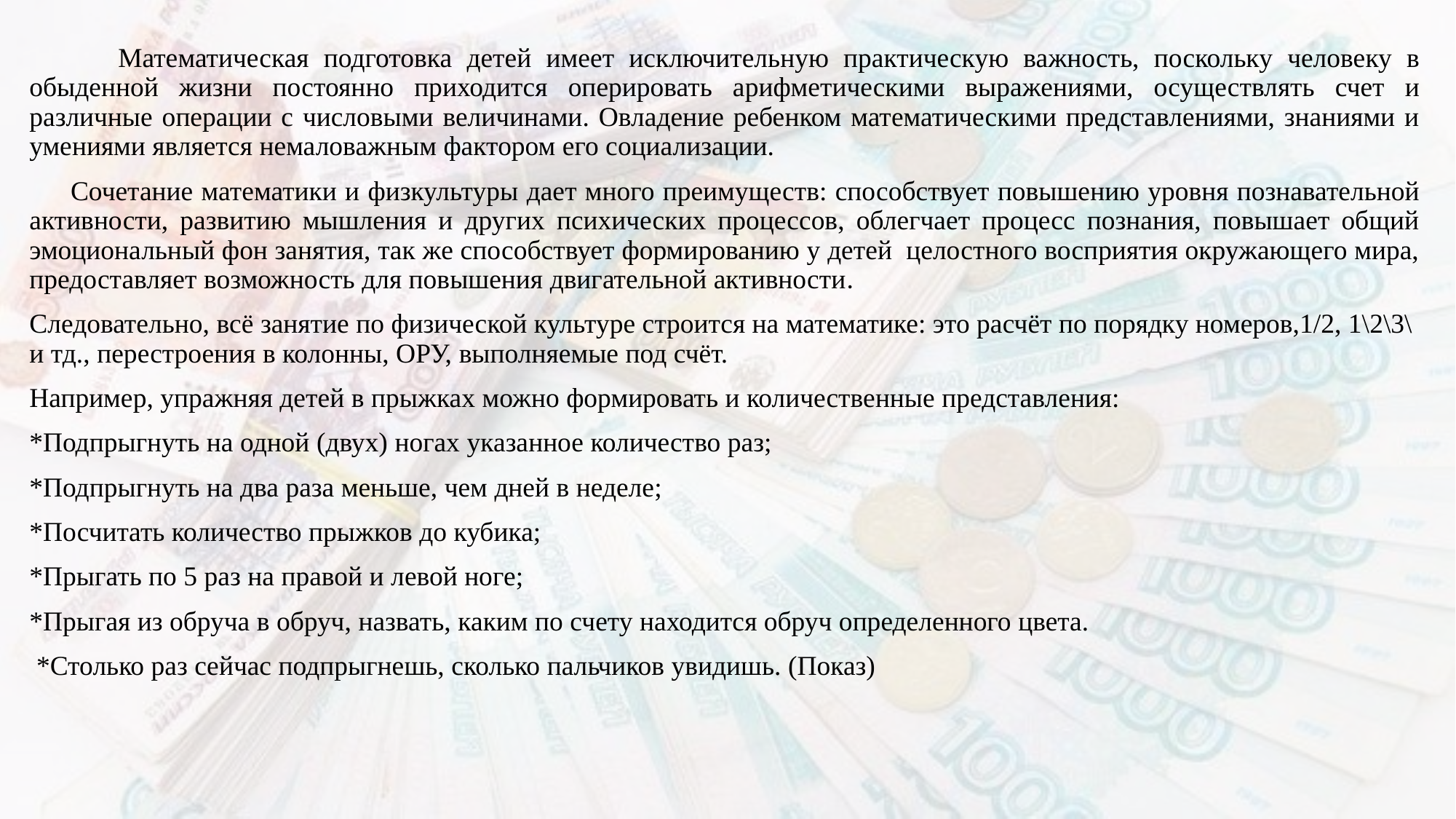

Математическая подготовка детей имеет исключительную практическую важность, поскольку человеку в обыденной жизни постоянно приходится оперировать арифметическими выражениями, осуществлять счет и различные операции с числовыми величинами. Овладение ребенком математическими представлениями, знаниями и умениями является немаловажным фактором его социализации.
     Сочетание математики и физкультуры дает много преимуществ: способствует повышению уровня познавательной активности, развитию мышления и других психических процессов, облегчает процесс познания, повышает общий эмоциональный фон занятия, так же способствует формированию у детей  целостного восприятия окружающего мира, предоставляет возможность для повышения двигательной активности.
Следовательно, всё занятие по физической культуре строится на математике: это расчёт по порядку номеров,1/2, 1\2\3\ и тд., перестроения в колонны, ОРУ, выполняемые под счёт.
Например, упражняя детей в прыжках можно формировать и количественные представления:
*Подпрыгнуть на одной (двух) ногах указанное количество раз;
*Подпрыгнуть на два раза меньше, чем дней в неделе;
*Посчитать количество прыжков до кубика;
*Прыгать по 5 раз на правой и левой ноге;
*Прыгая из обруча в обруч, назвать, каким по счету находится обруч определенного цвета.
 *Столько раз сейчас подпрыгнешь, сколько пальчиков увидишь. (Показ)